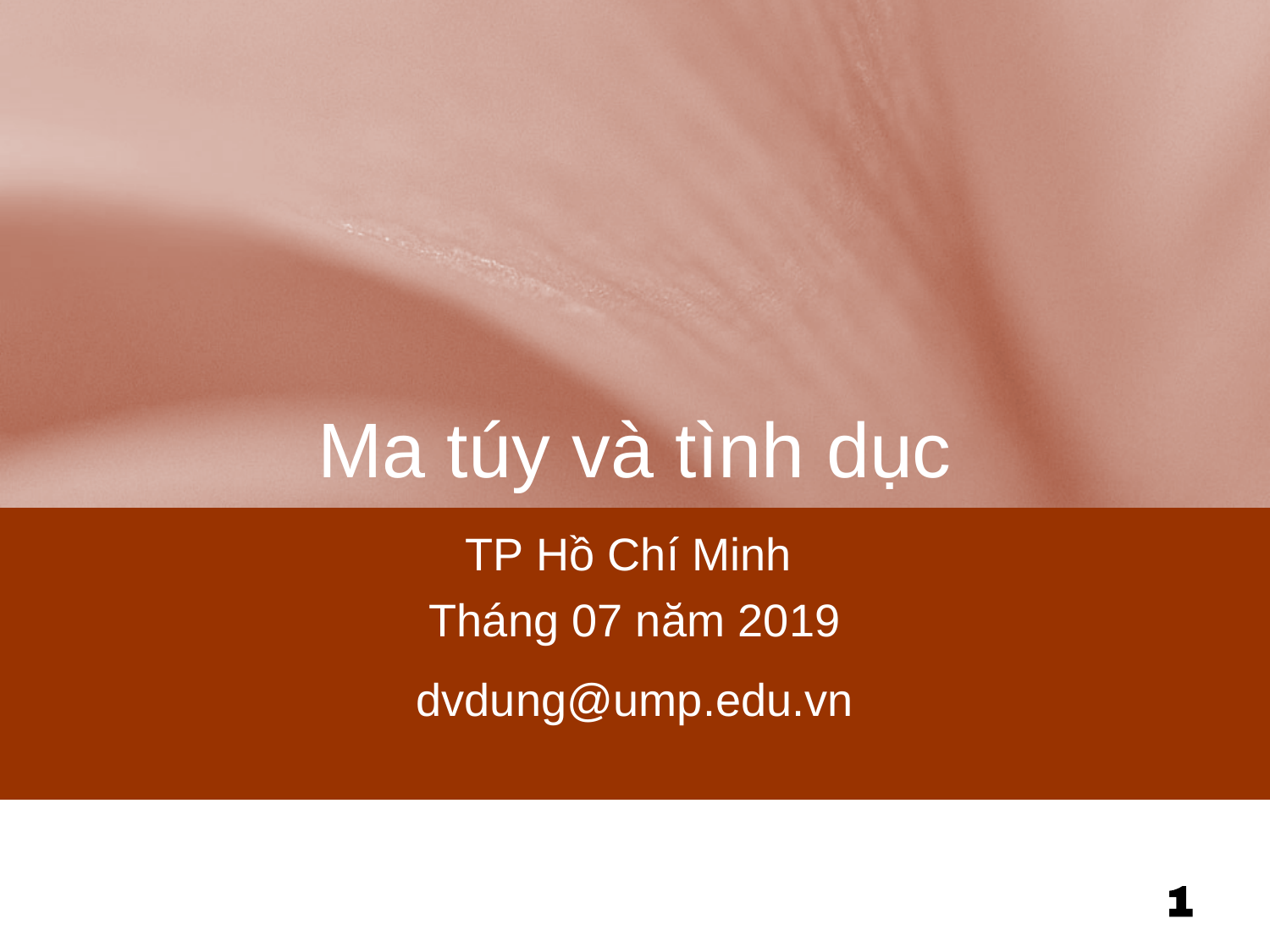

# Ma túy và tình dục
TP Hồ Chí Minh
Tháng 07 năm 2019
dvdung@ump.edu.vn
1